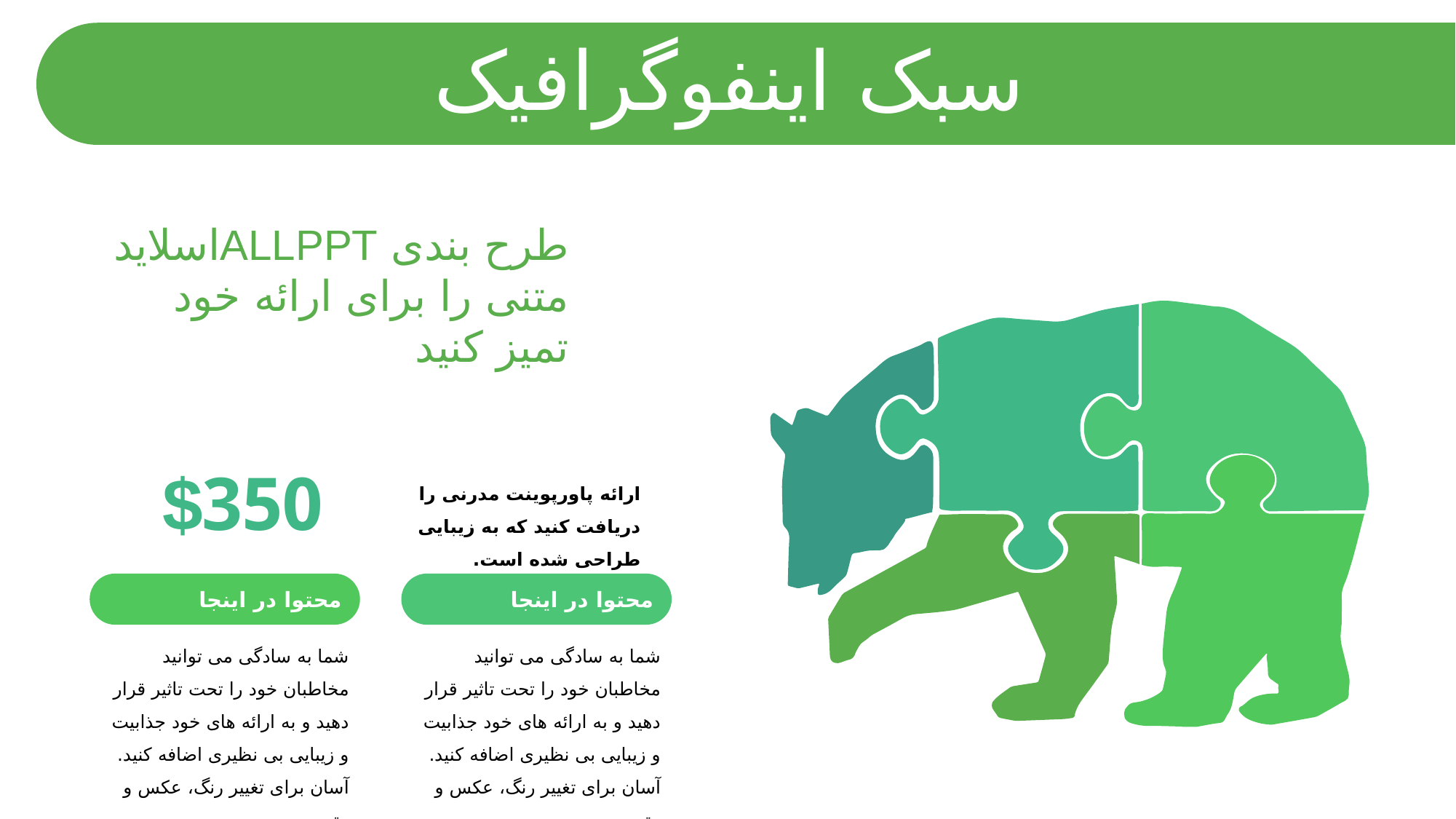

سبک اینفوگرافیک
طرح بندی ALLPPTاسلاید متنی را برای ارائه خود تمیز کنید

$350
ارائه پاورپوینت مدرنی را دریافت کنید که به زیبایی طراحی شده است.
محتوا در اینجا
شما به سادگی می توانید مخاطبان خود را تحت تاثیر قرار دهید و به ارائه های خود جذابیت و زیبایی بی نظیری اضافه کنید. آسان برای تغییر رنگ، عکس و متن.
محتوا در اینجا
شما به سادگی می توانید مخاطبان خود را تحت تاثیر قرار دهید و به ارائه های خود جذابیت و زیبایی بی نظیری اضافه کنید. آسان برای تغییر رنگ، عکس و متن.